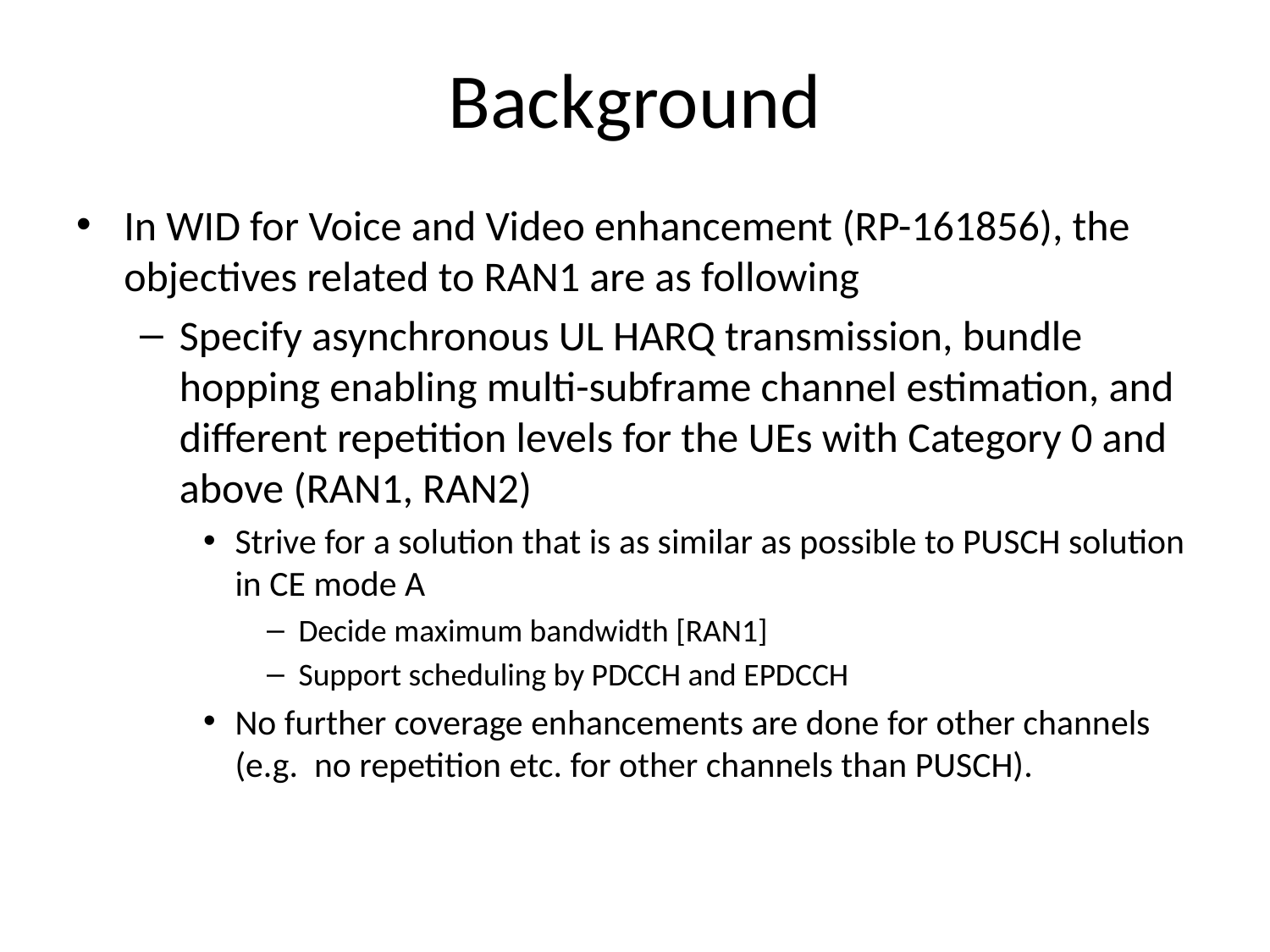

# Background
In WID for Voice and Video enhancement (RP-161856), the objectives related to RAN1 are as following
Specify asynchronous UL HARQ transmission, bundle hopping enabling multi-subframe channel estimation, and different repetition levels for the UEs with Category 0 and above (RAN1, RAN2)
Strive for a solution that is as similar as possible to PUSCH solution in CE mode A
Decide maximum bandwidth [RAN1]
Support scheduling by PDCCH and EPDCCH
No further coverage enhancements are done for other channels (e.g.  no repetition etc. for other channels than PUSCH).